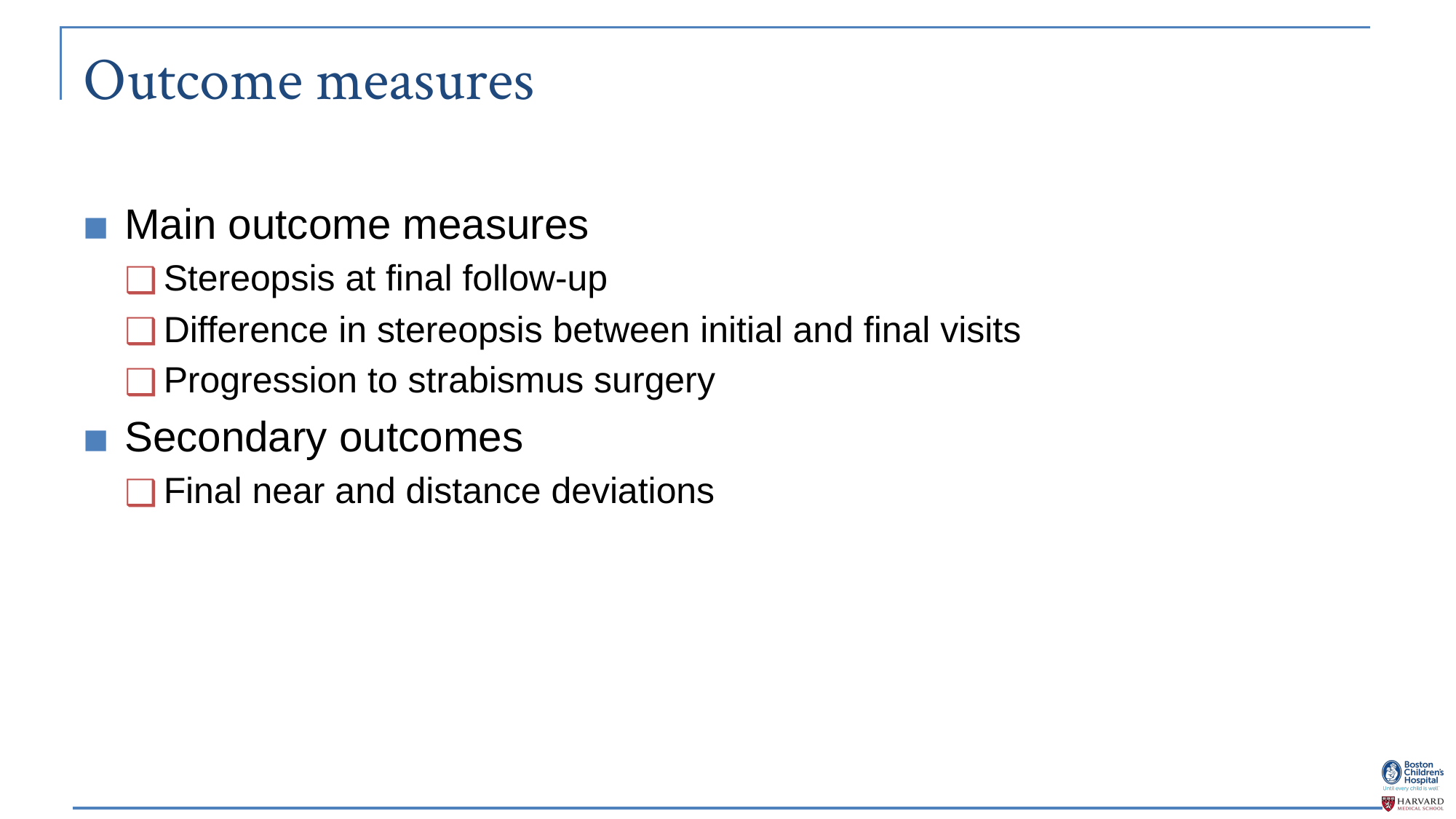

# Outcome measures
Main outcome measures
Stereopsis at final follow-up
Difference in stereopsis between initial and final visits
Progression to strabismus surgery
Secondary outcomes
Final near and distance deviations